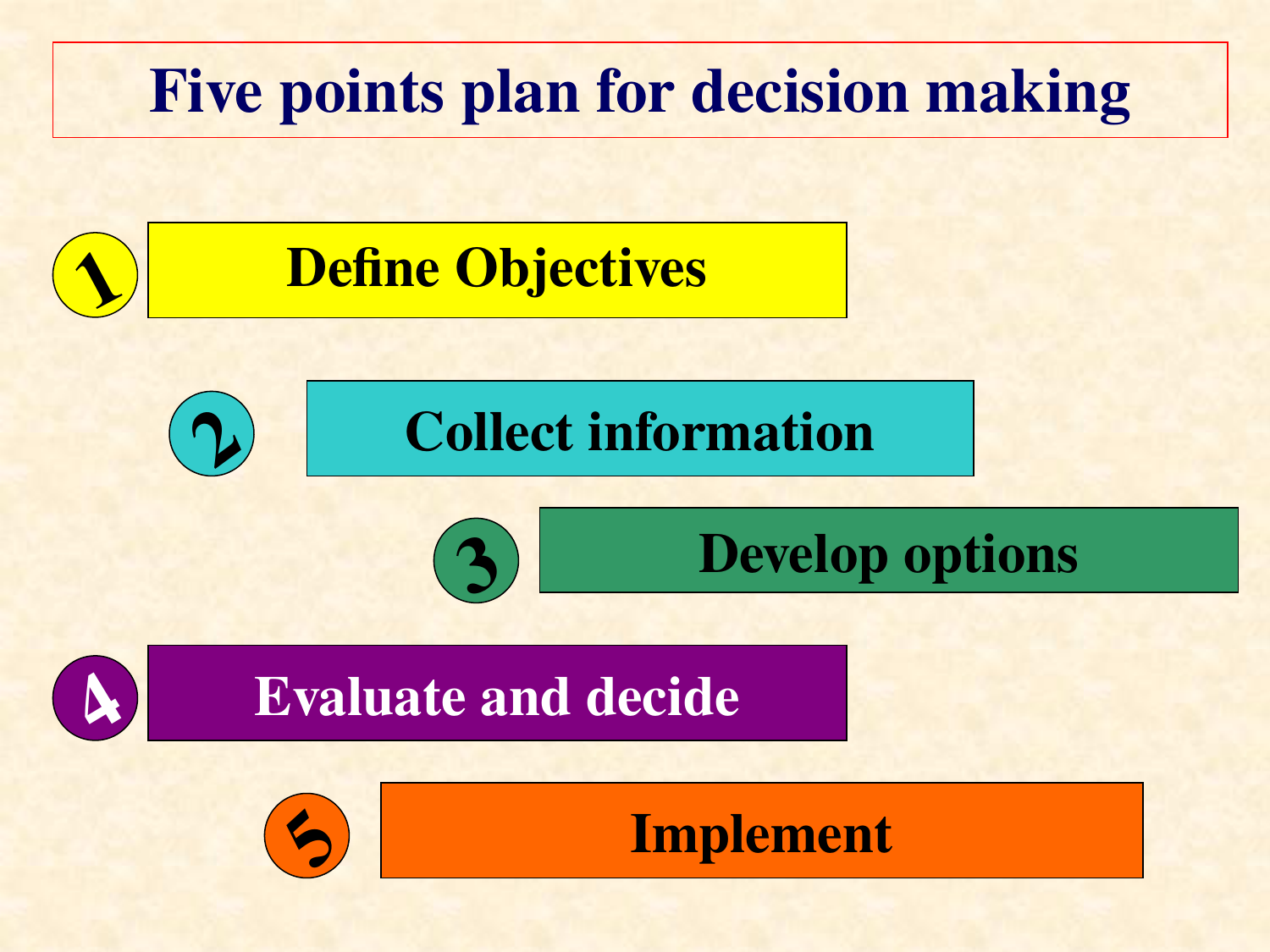

# Five points plan for decision making
Define Objectives
1
1
Collect information
2
Develop options
3
Evaluate and decide
4
Implement
5